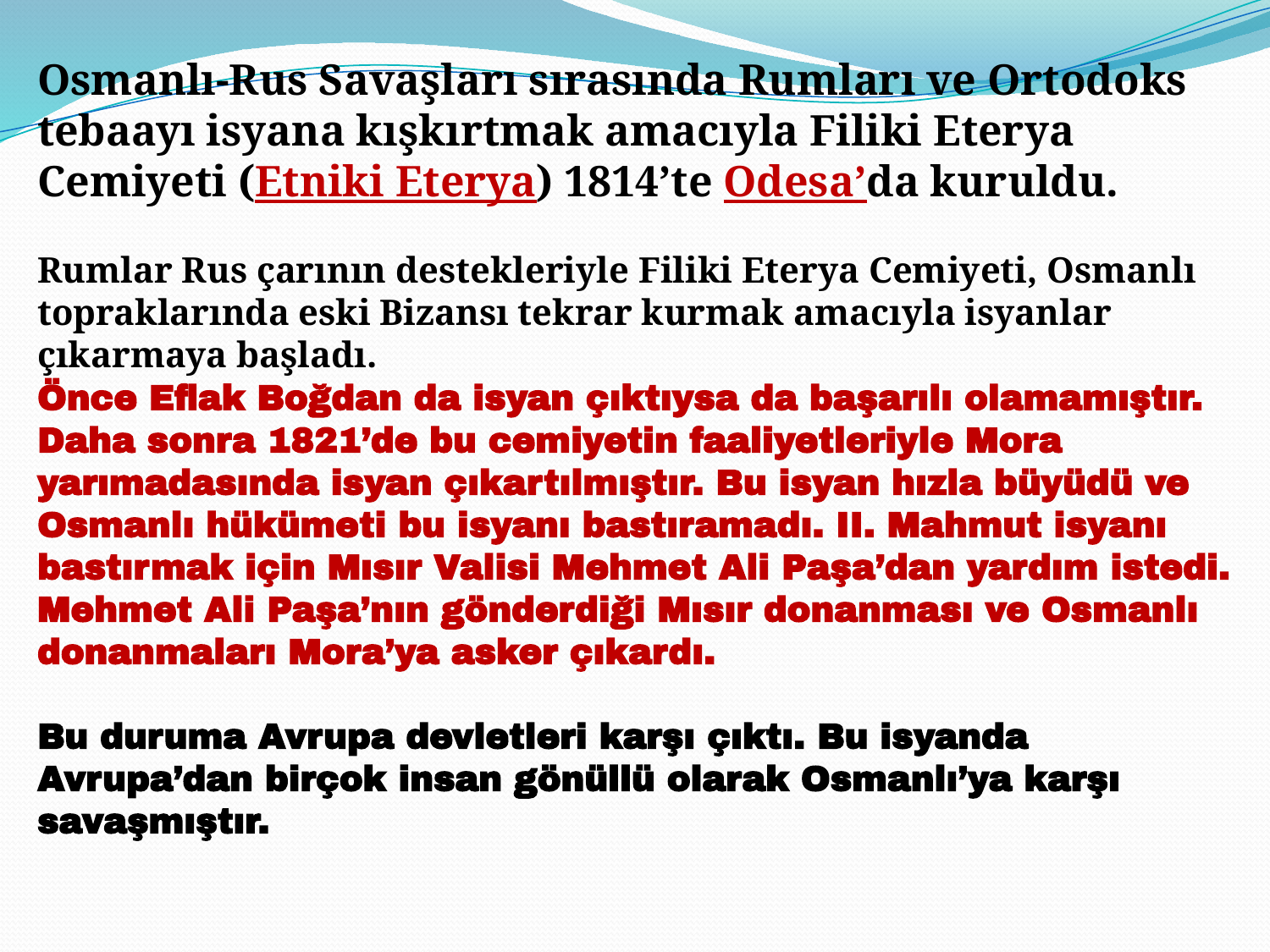

Osmanlı-Rus Savaşları sırasında Rumları ve Ortodoks tebaayı isyana kışkırtmak amacıyla Filiki Eterya Cemiyeti (Etniki Eterya) 1814’te Odesa’da kuruldu.

Rumlar Rus çarının destekleriyle Filiki Eterya Cemiyeti, Osmanlı topraklarında eski Bizansı tekrar kurmak amacıyla isyanlar çıkarmaya başladı.
Önce Eflak Boğdan da isyan çıktıysa da başarılı olamamıştır. Daha sonra 1821’de bu cemiyetin faaliyetleriyle Mora yarımadasında isyan çıkartılmıştır. Bu isyan hızla büyüdü ve Osmanlı hükümeti bu isyanı bastıramadı. II. Mahmut isyanı bastırmak için Mısır Valisi Mehmet Ali Paşa’dan yardım istedi. Mehmet Ali Paşa’nın gönderdiği Mısır donanması ve Osmanlı donanmaları Mora’ya asker çıkardı.

Bu duruma Avrupa devletleri karşı çıktı. Bu isyanda Avrupa’dan birçok insan gönüllü olarak Osmanlı’ya karşı savaşmıştır.